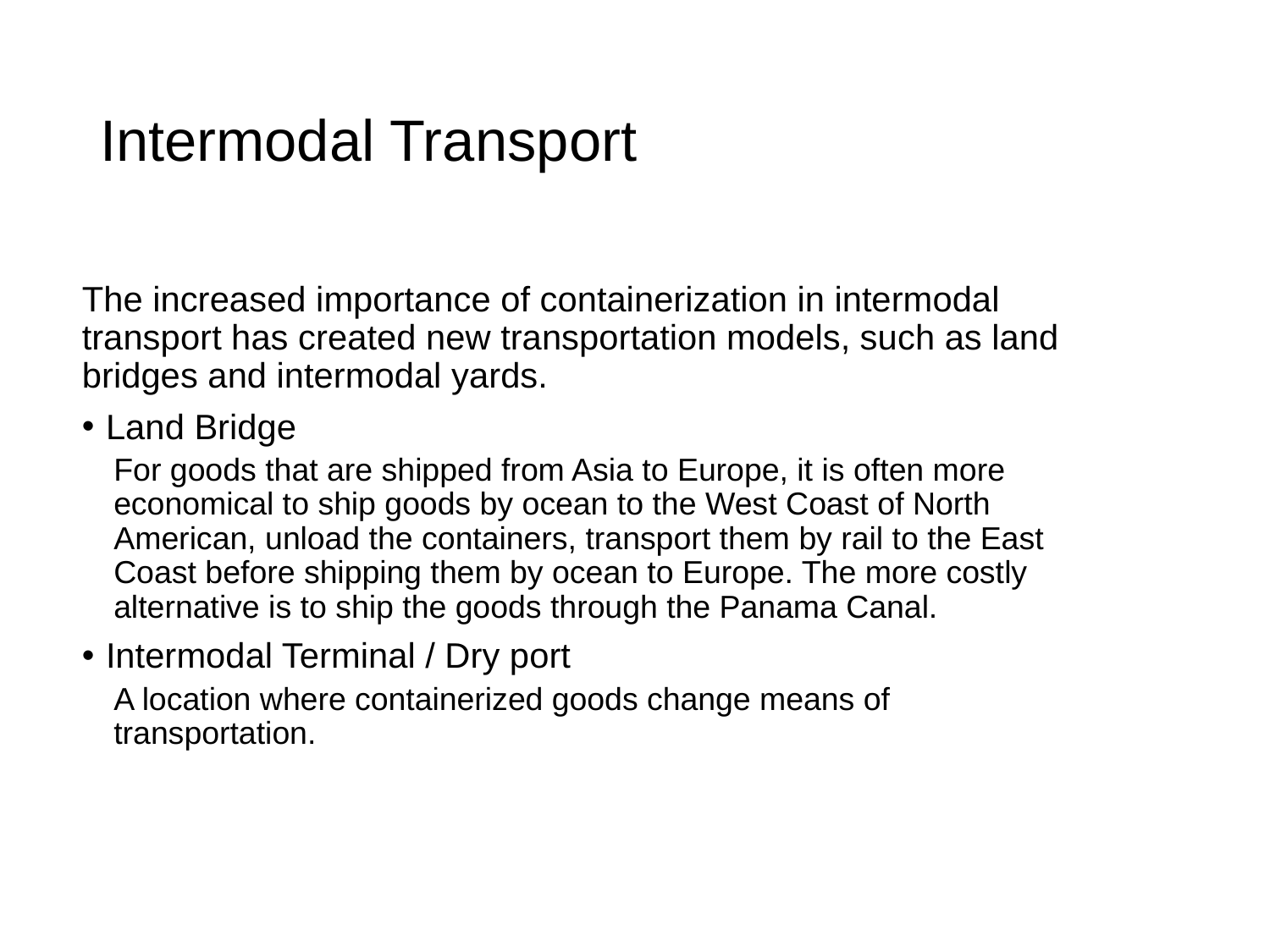

# Intermodal Transport
The increased importance of containerization in intermodal transport has created new transportation models, such as land bridges and intermodal yards.
Land Bridge
For goods that are shipped from Asia to Europe, it is often more economical to ship goods by ocean to the West Coast of North American, unload the containers, transport them by rail to the East Coast before shipping them by ocean to Europe. The more costly alternative is to ship the goods through the Panama Canal.
Intermodal Terminal / Dry port
A location where containerized goods change means of transportation.